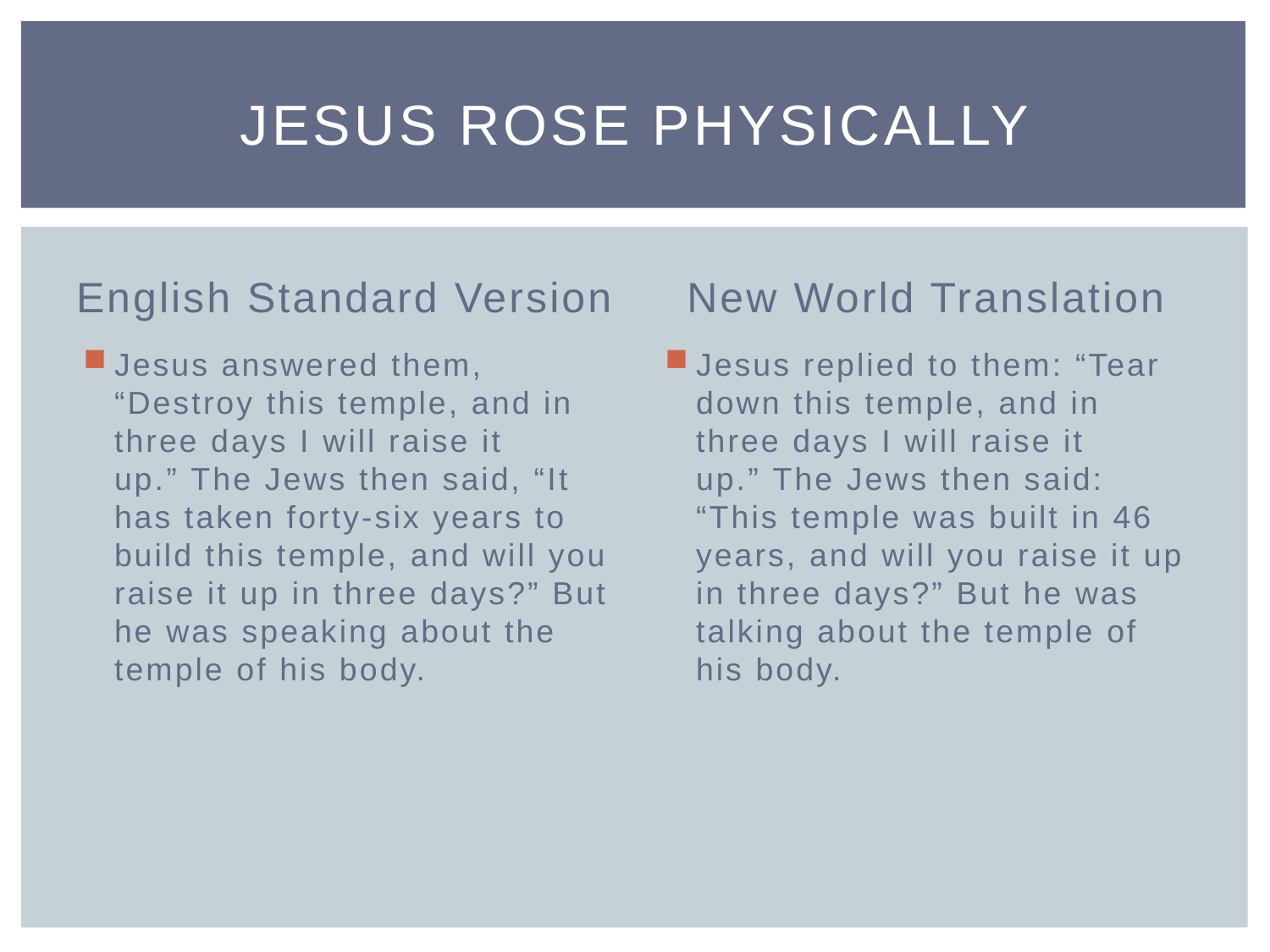

# Jesus rose physically
English Standard Version
New World Translation
Jesus answered them, “Destroy this temple, and in three days I will raise it up.” The Jews then said, “It has taken forty-six years to build this temple, and will you raise it up in three days?” But he was speaking about the temple of his body.
Jesus replied to them: “Tear down this temple, and in three days I will raise it up.” The Jews then said: “This temple was built in 46 years, and will you raise it up in three days?” But he was talking about the temple of his body.